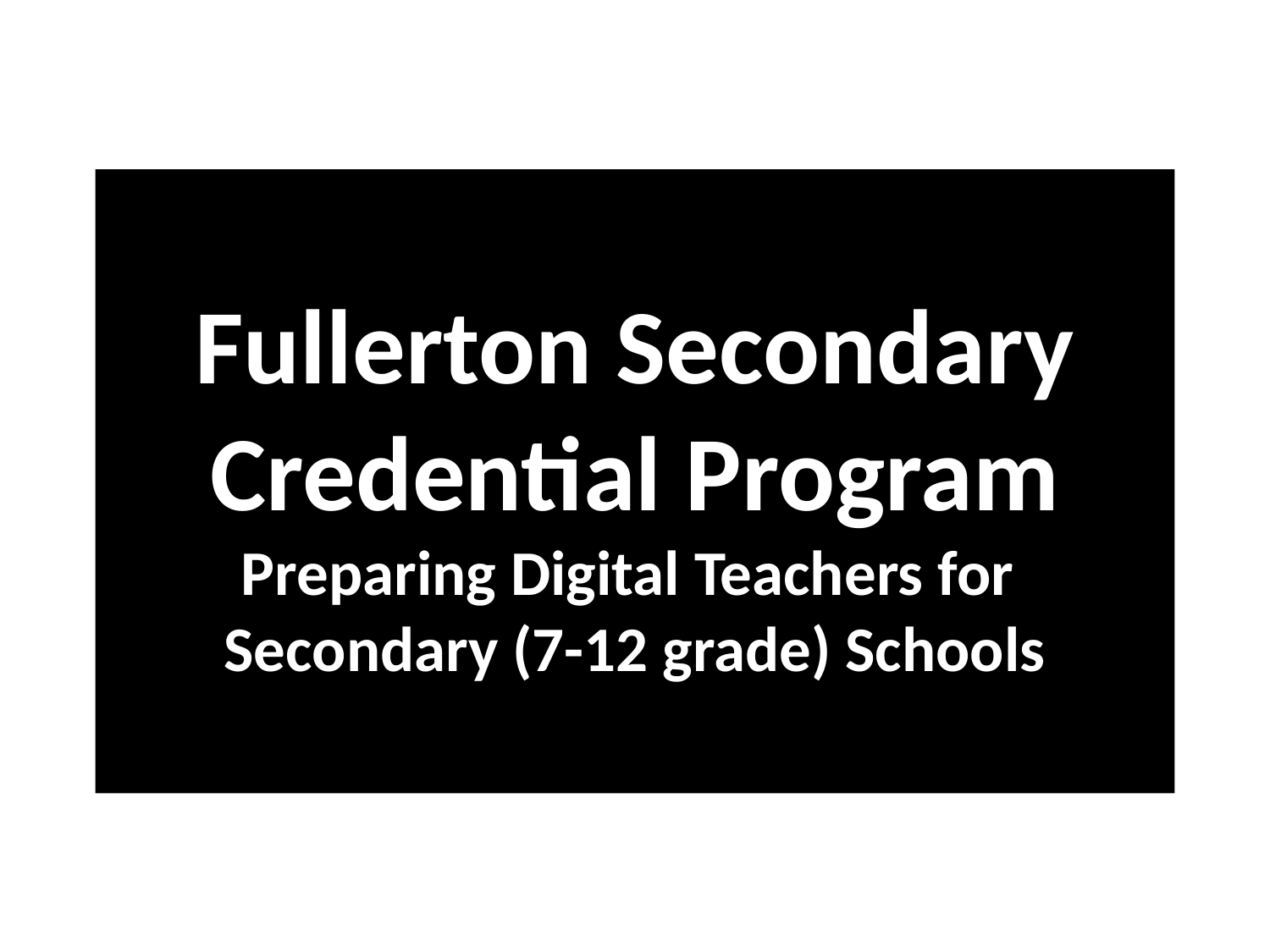

# Fullerton Secondary Credential Program Preparing Digital Teachers for Secondary (7-12 grade) Schools